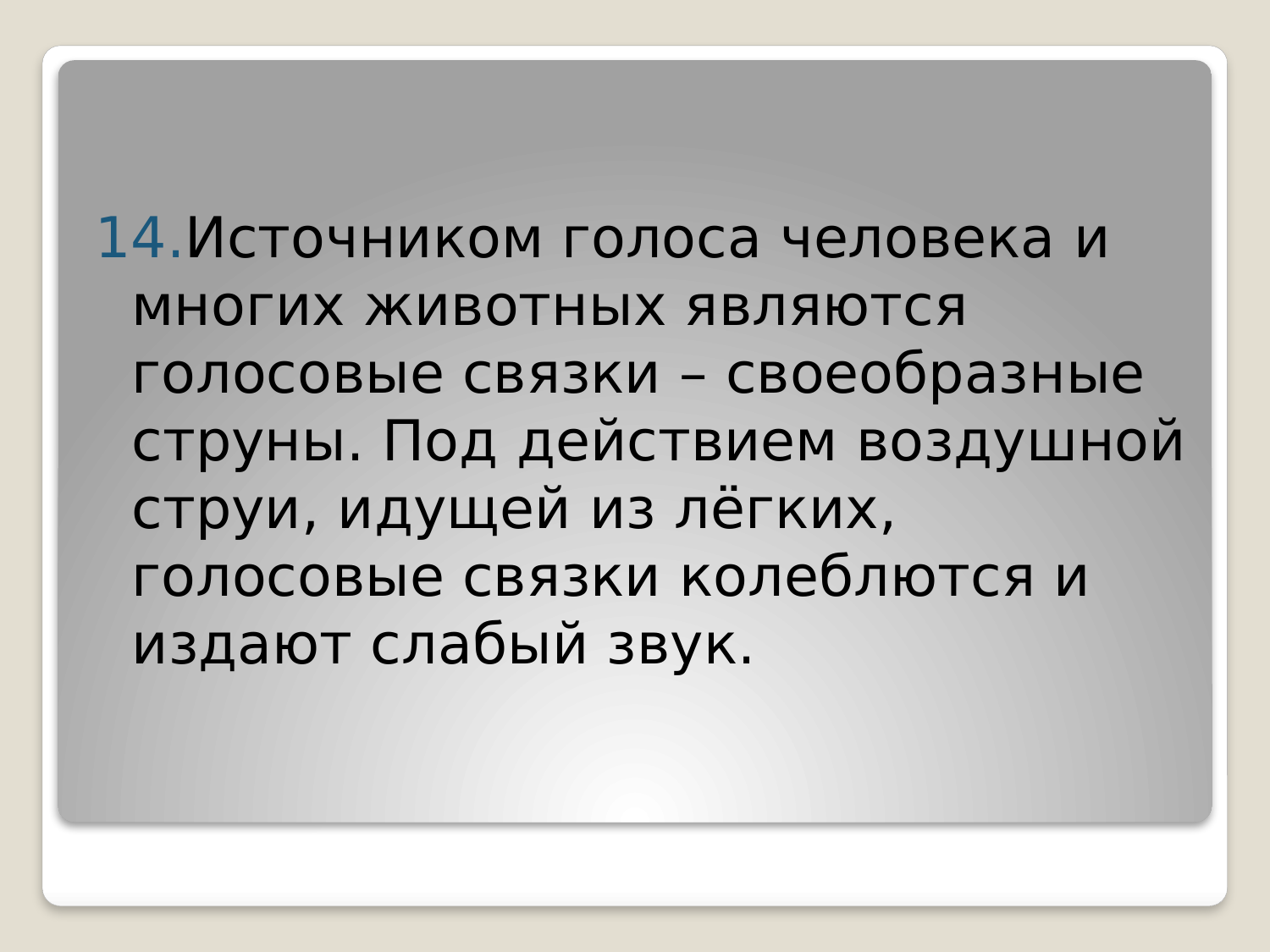

14.Источником голоса человека и многих животных являются голосовые связки – своеобразные струны. Под действием воздушной струи, идущей из лёгких, голосовые связки колеблются и издают слабый звук.
#